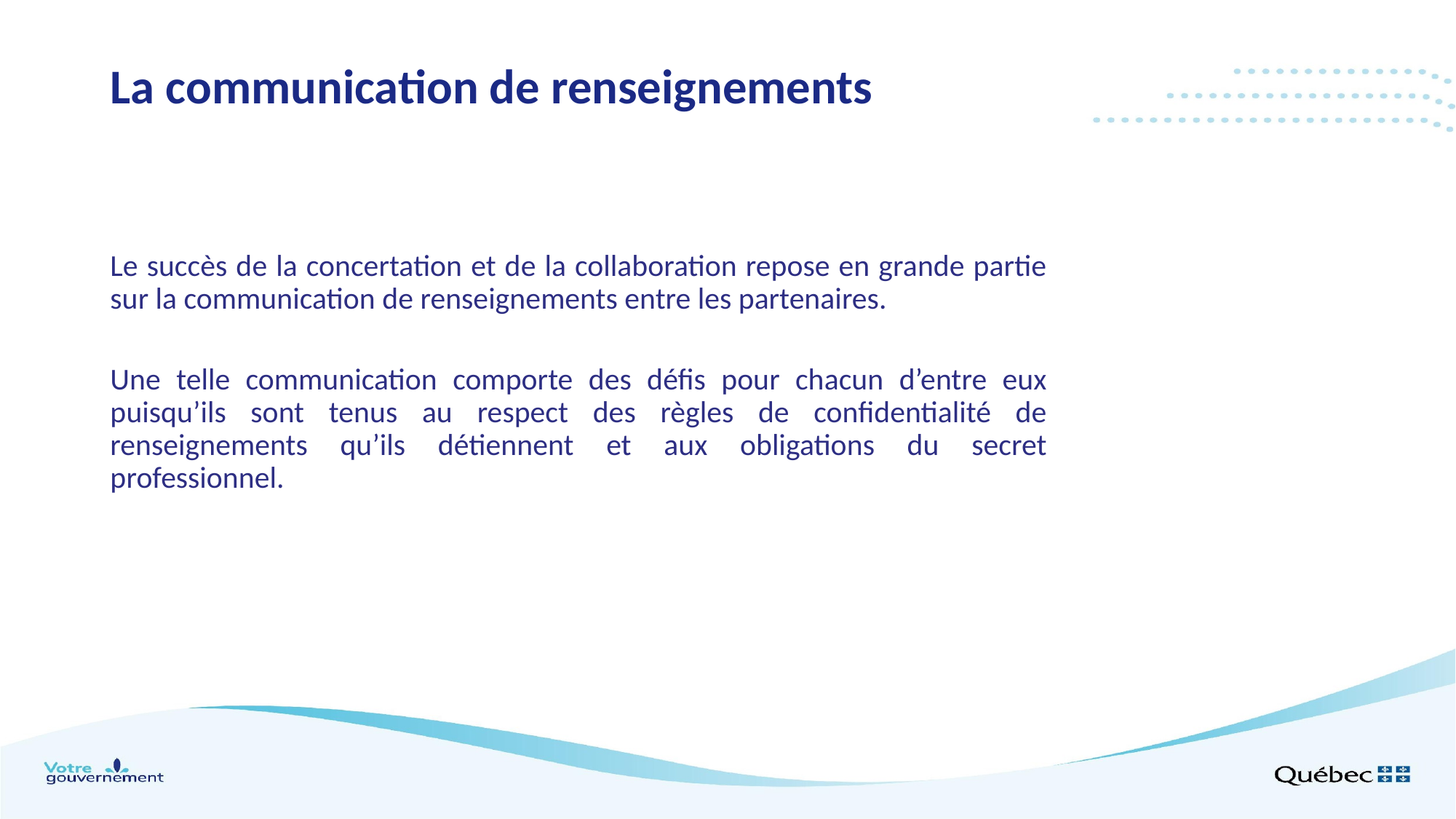

# La communication de renseignements
Le succès de la concertation et de la collaboration repose en grande partie sur la communication de renseignements entre les partenaires.

Une telle communication comporte des défis pour chacun d’entre eux puisqu’ils sont tenus au respect des règles de confidentialité de renseignements qu’ils détiennent et aux obligations du secret professionnel.